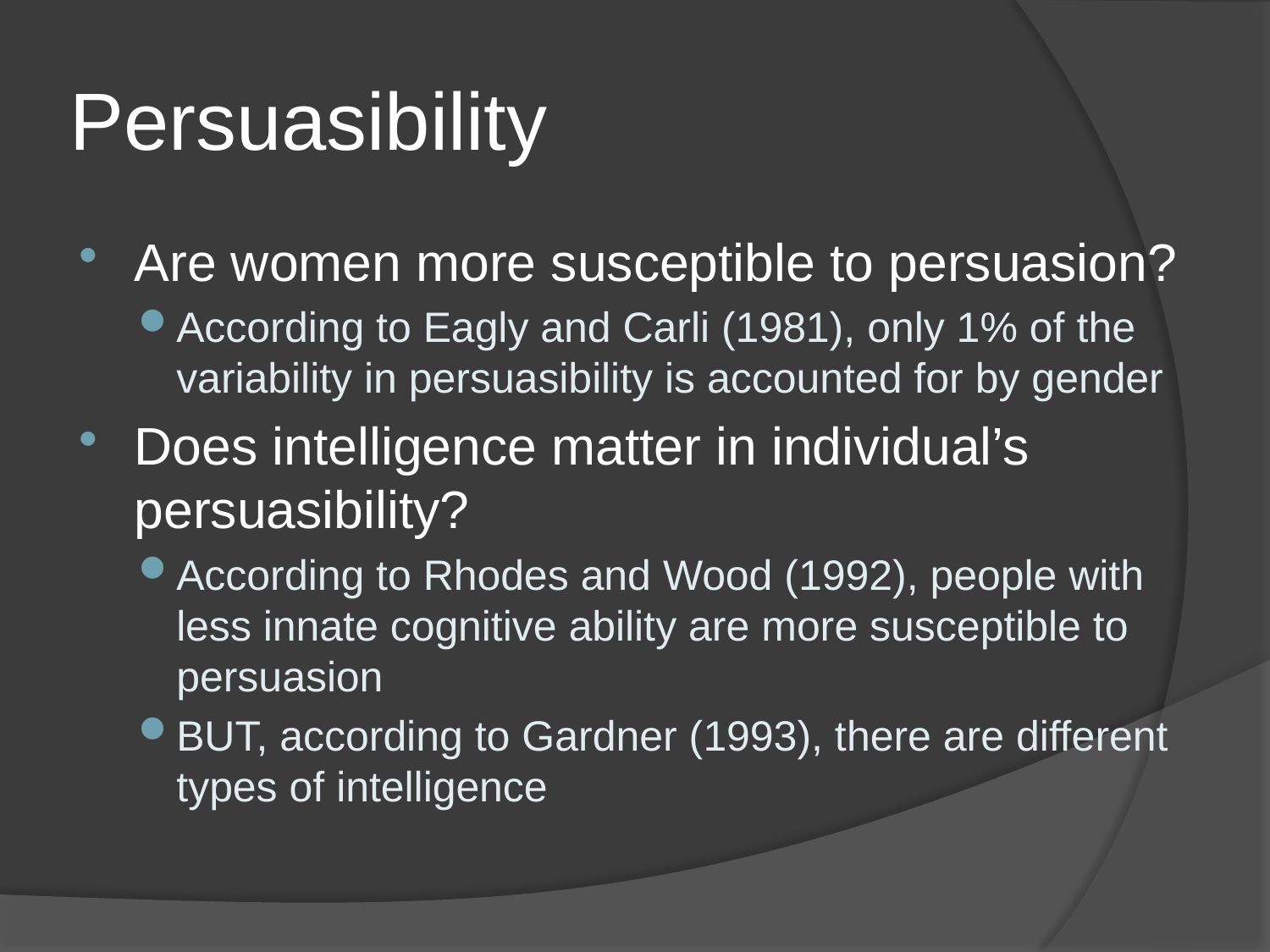

# Persuasibility
Are women more susceptible to persuasion?
According to Eagly and Carli (1981), only 1% of the variability in persuasibility is accounted for by gender
Does intelligence matter in individual’s persuasibility?
According to Rhodes and Wood (1992), people with less innate cognitive ability are more susceptible to persuasion
BUT, according to Gardner (1993), there are different types of intelligence